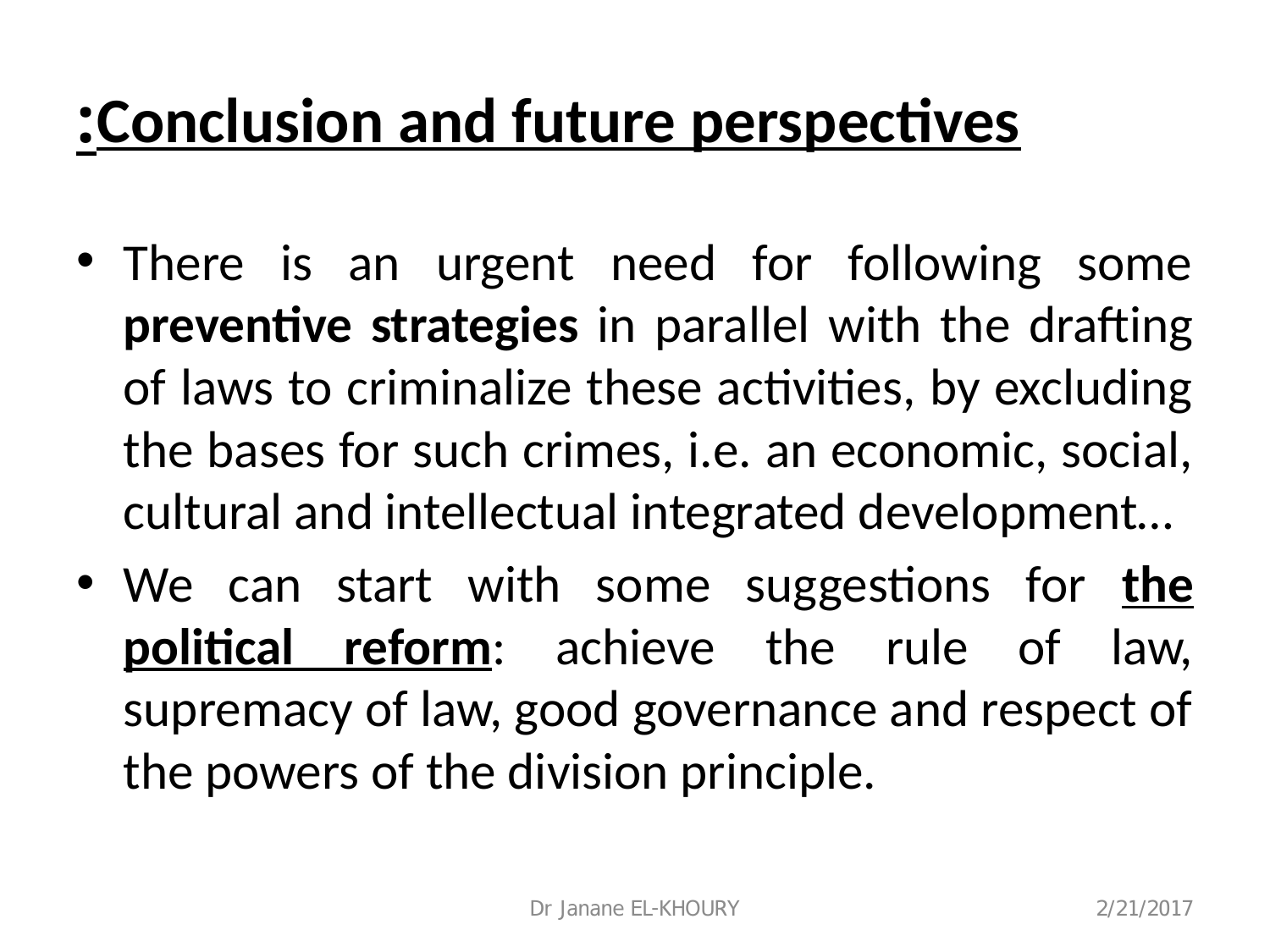

# Conclusion and future perspectives:
There is an urgent need for following some preventive strategies in parallel with the drafting of laws to criminalize these activities, by excluding the bases for such crimes, i.e. an economic, social, cultural and intellectual integrated development…
We can start with some suggestions for the political reform: achieve the rule of law, supremacy of law, good governance and respect of the powers of the division principle.

Dr Janane EL-KHOURY
2/21/2017